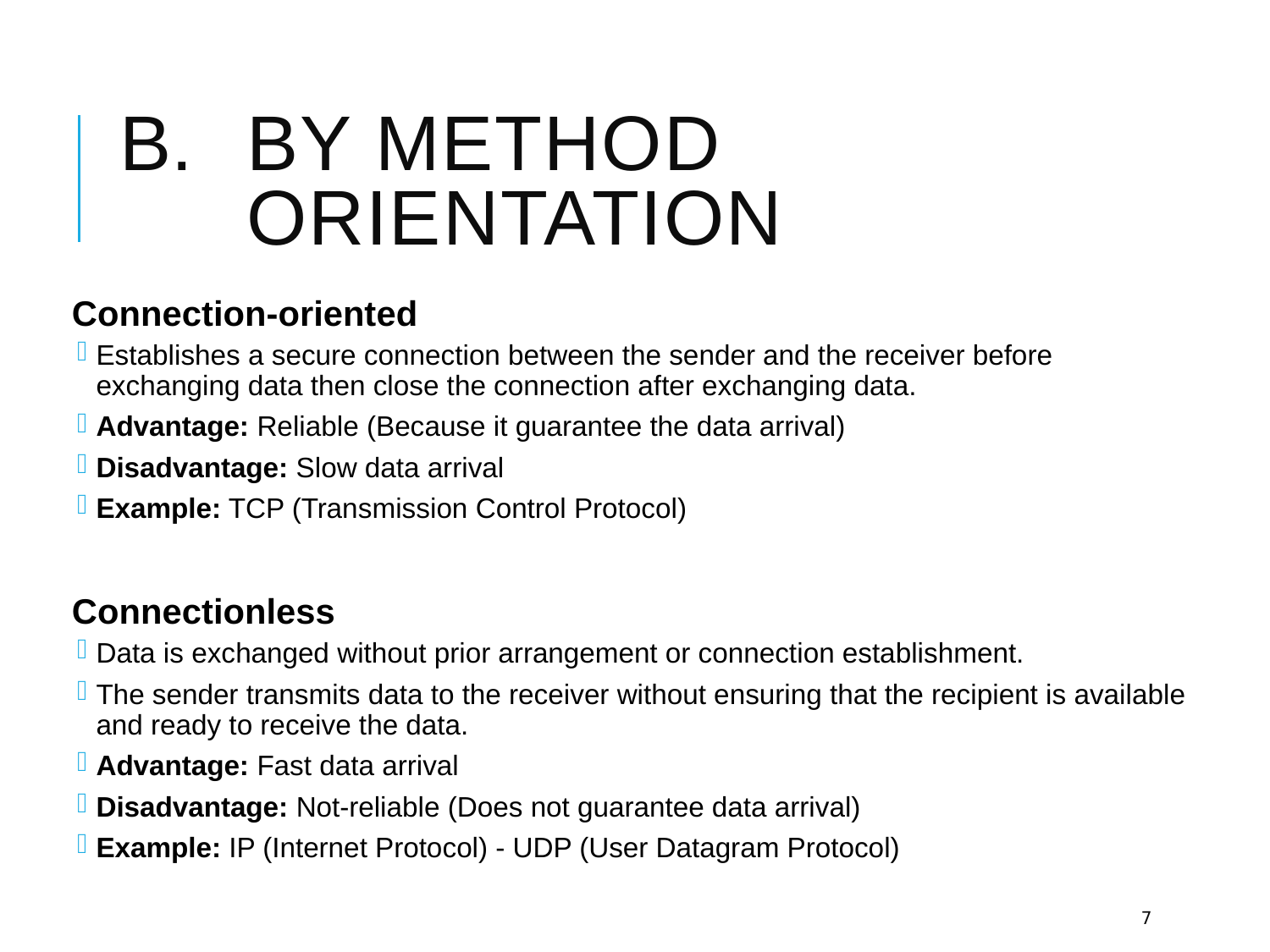

# By Method Orientation
Connection-oriented
Establishes a secure connection between the sender and the receiver before exchanging data then close the connection after exchanging data.
Advantage: Reliable (Because it guarantee the data arrival)
Disadvantage: Slow data arrival
Example: TCP (Transmission Control Protocol)

Connectionless
Data is exchanged without prior arrangement or connection establishment.
The sender transmits data to the receiver without ensuring that the recipient is available and ready to receive the data.
Advantage: Fast data arrival
Disadvantage: Not-reliable (Does not guarantee data arrival)
Example: IP (Internet Protocol) - UDP (User Datagram Protocol)
7